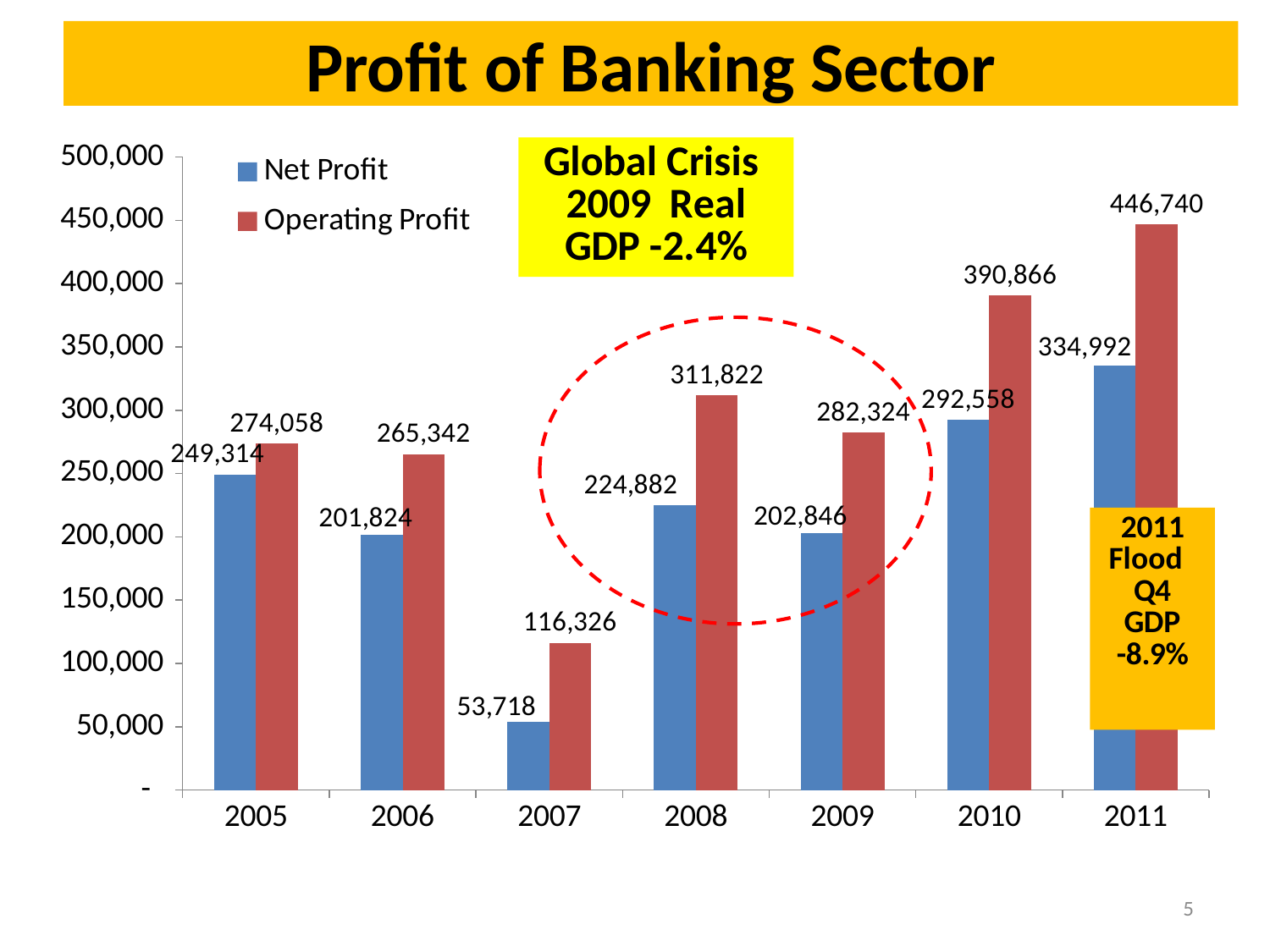

Profit of Banking Sector

### Chart

| Category | Net Profit | Operating Profit |
|---|---|---|
| 2005 | 249314.0 | 274058.0 |
| 2006 | 201824.0 | 265342.0 |
| 2007 | 53718.0 | 116326.0 |
| 2008 | 224882.0 | 311822.0 |
| 2009 | 202846.0 | 282324.0 |
| 2010 | 292558.0 | 390866.0 |
| 2011 | 334992.0 | 446740.0 |
5